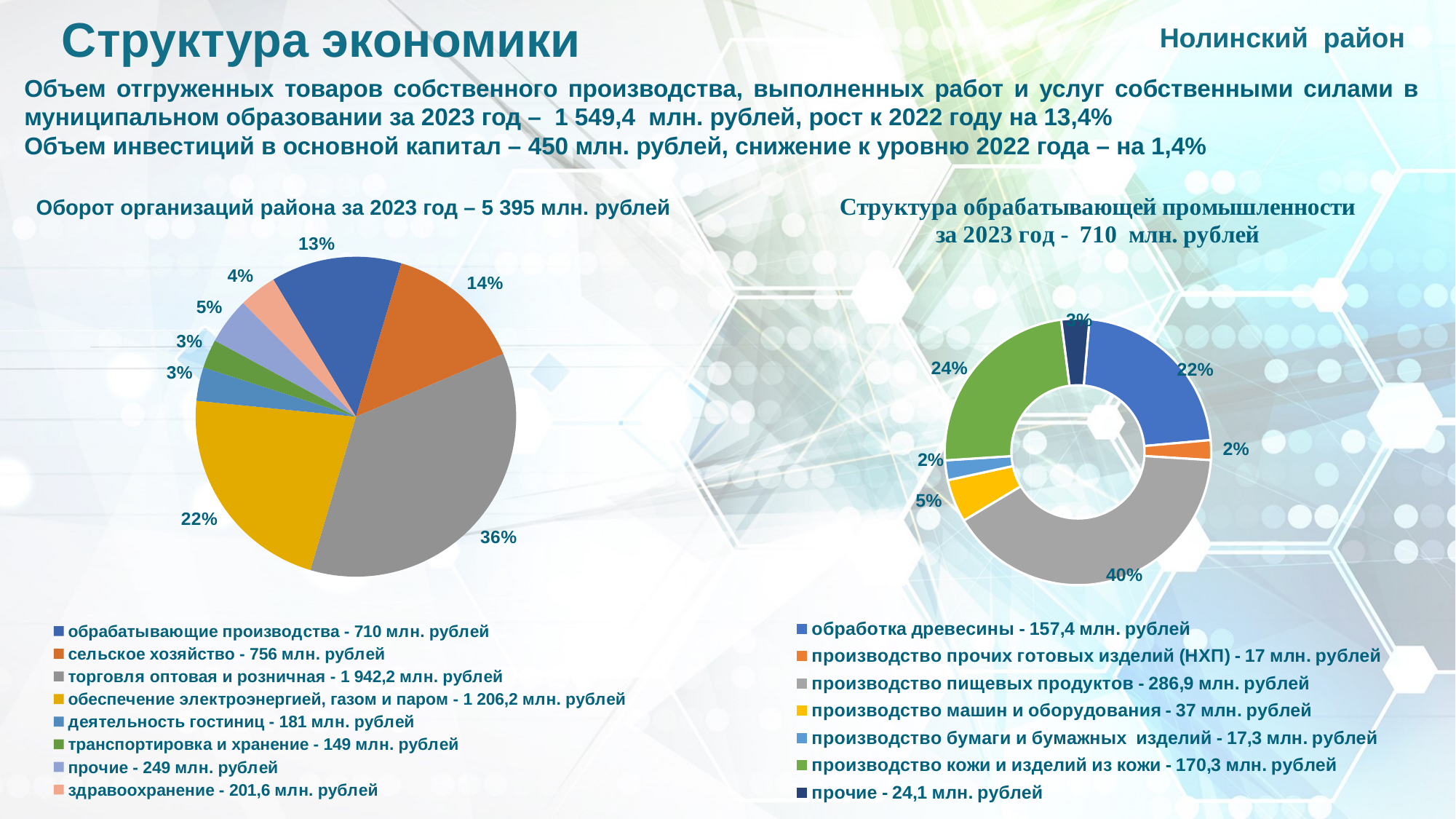

Нолинский  район
Структура экономики
Объем отгруженных товаров собственного производства, выполненных работ и услуг собственными силами в  муниципальном образовании за 2023 год –  1 549,4  млн. рублей, рост к 2022 году на 13,4%
Объем инвестиций в основной капитал – 450 млн. рублей, снижение к уровню 2022 года – на 1,4%

### Chart

| Category | Столбец1 |
|---|---|
| обработка древесины - 157,4 млн. рублей | 0.222 |
| производство прочих готовых изделий (НХП) - 17 млн. рублей | 0.024 |
| производство пищевых продуктов - 286,9 млн. рублей | 0.404 |
| производство машин и оборудования - 37 млн. рублей | 0.052 |
| производство бумаги и бумажных  изделий - 17,3 млн. рублей | 0.024 |
| производство кожи и изделий из кожи - 170,3 млн. рублей | 0.24 |
| прочие - 24,1 млн. рублей | 0.034 |
Оборот организаций района за 2023 год – 5 395 млн. рублей

### Chart

| Category | Оборот города |
|---|---|
| обрабатывающие производства - 710 млн. рублей | 0.132 |
| сельское хозяйство - 756 млн. рублей | 0.14 |
| торговля оптовая и розничная - 1 942,2 млн. рублей | 0.36 |
| обеспечение электроэнергией, газом и паром - 1 206,2 млн. рублей | 0.22 |
| деятельность гостиниц - 181 млн. рублей | 0.034 |
| транспортировка и хранение - 149 млн. рублей | 0.029 |
| прочие - 249 млн. рублей | 0.047 |
| здравоохранение - 201,6 млн. рублей | 0.038 |